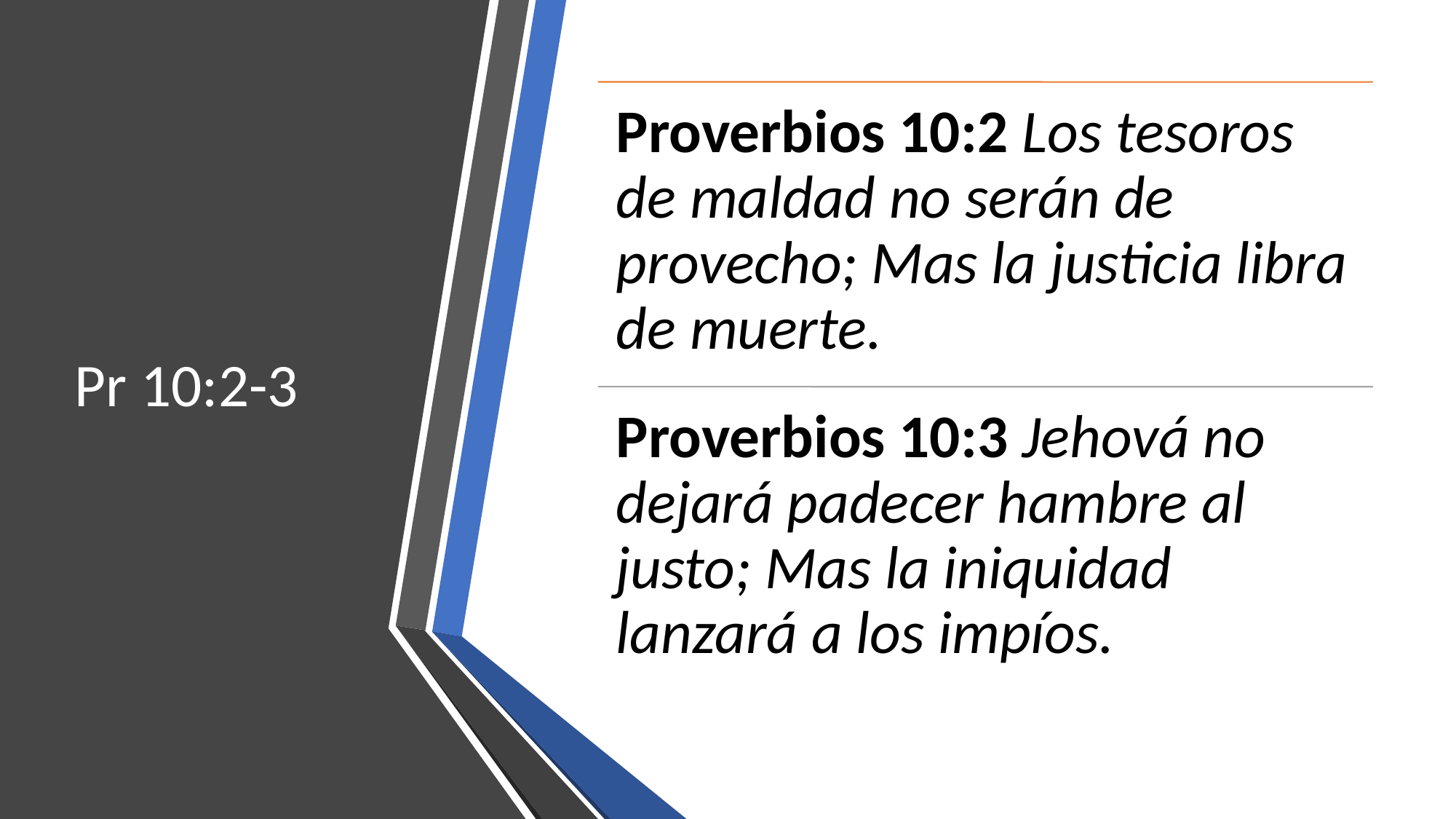

# Pr 10:2-3
Proverbios 10:2 Los tesoros de maldad no serán de provecho; Mas la justicia libra de muerte.
Proverbios 10:3 Jehová no dejará padecer hambre al justo; Mas la iniquidad lanzará a los impíos.